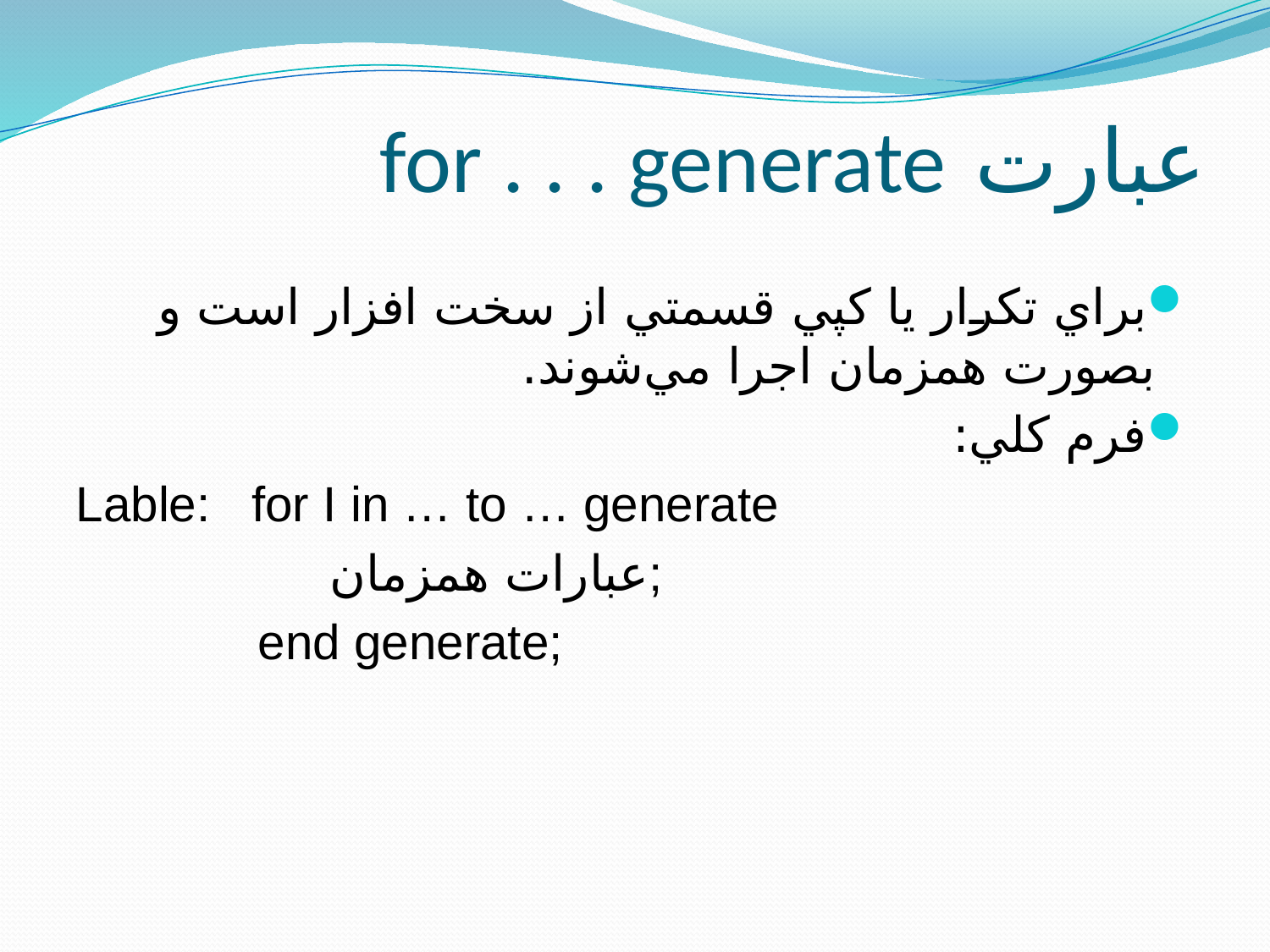

# عبارت for . . . generate
براي تکرار يا کپي قسمتي از سخت افزار است و بصورت همزمان اجرا مي‌شوند.
فرم کلي:
Lable:   for I in … to … generate
		عبارات همزمان;
	    end generate;